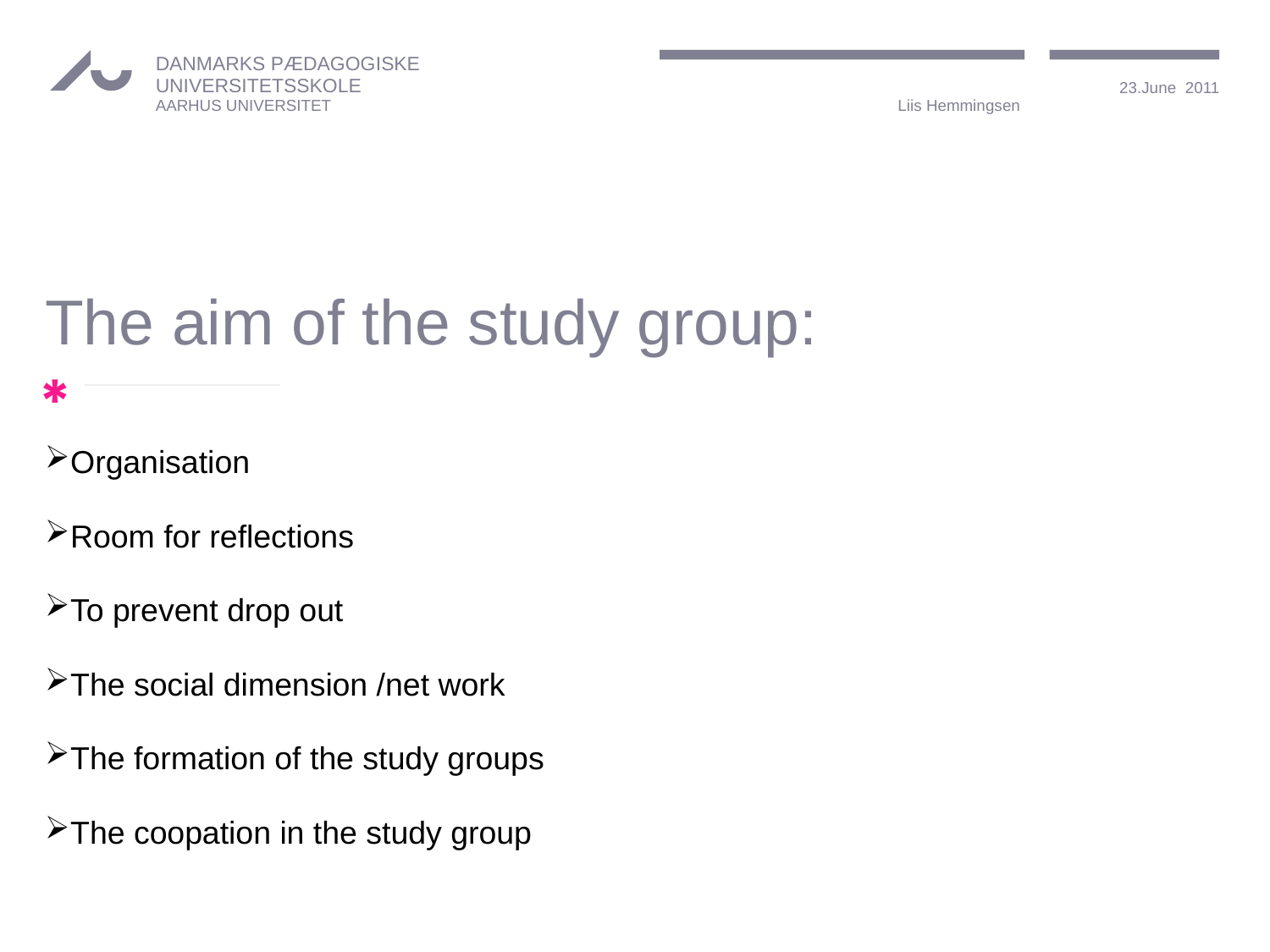

# The aim of the study group:

Organisation

Room for reflections

To prevent drop out

The social dimension /net work

The formation of the study groups

The coopation in the study group